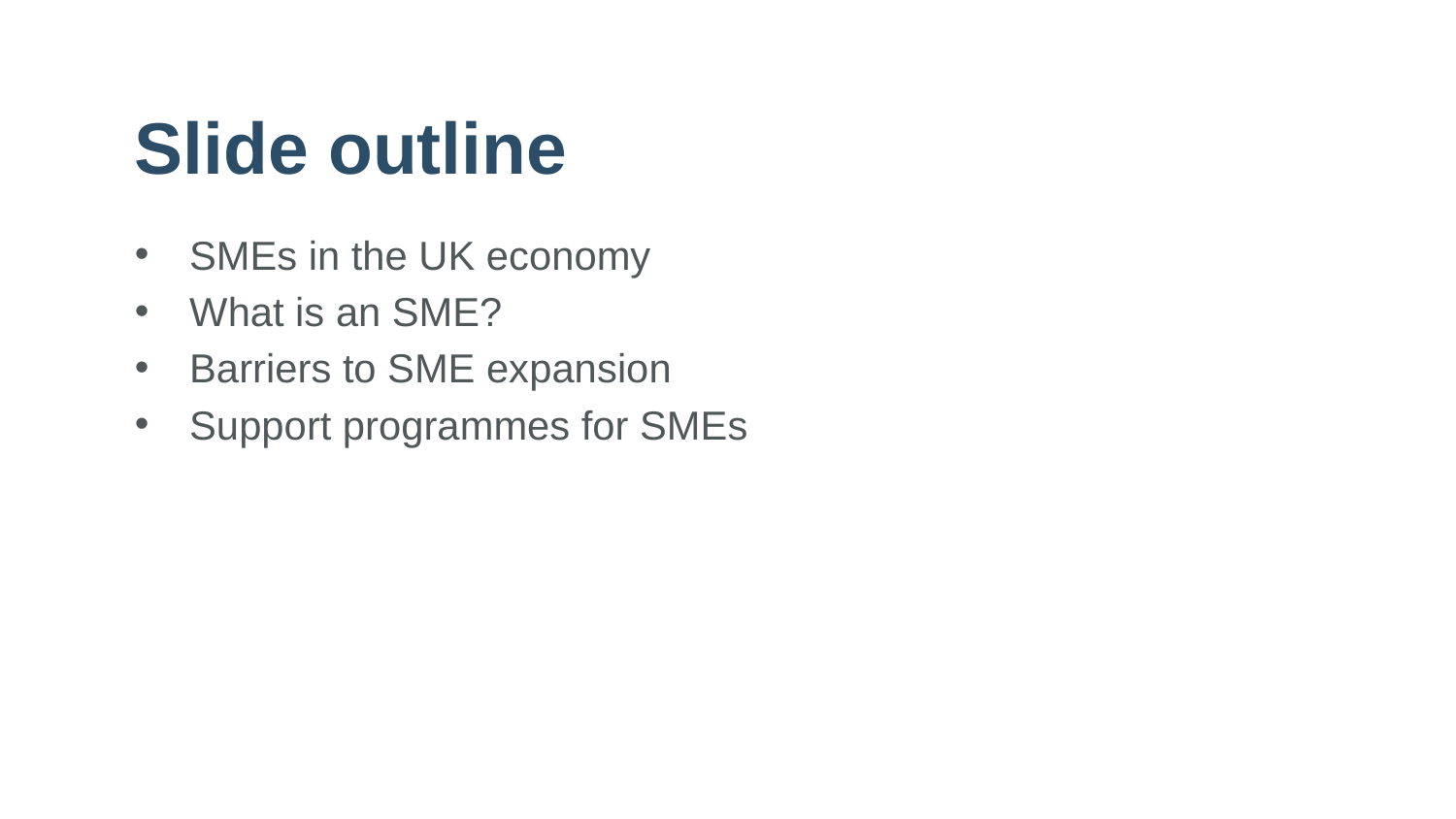

# Slide outline
SMEs in the UK economy
What is an SME?
Barriers to SME expansion
Support programmes for SMEs